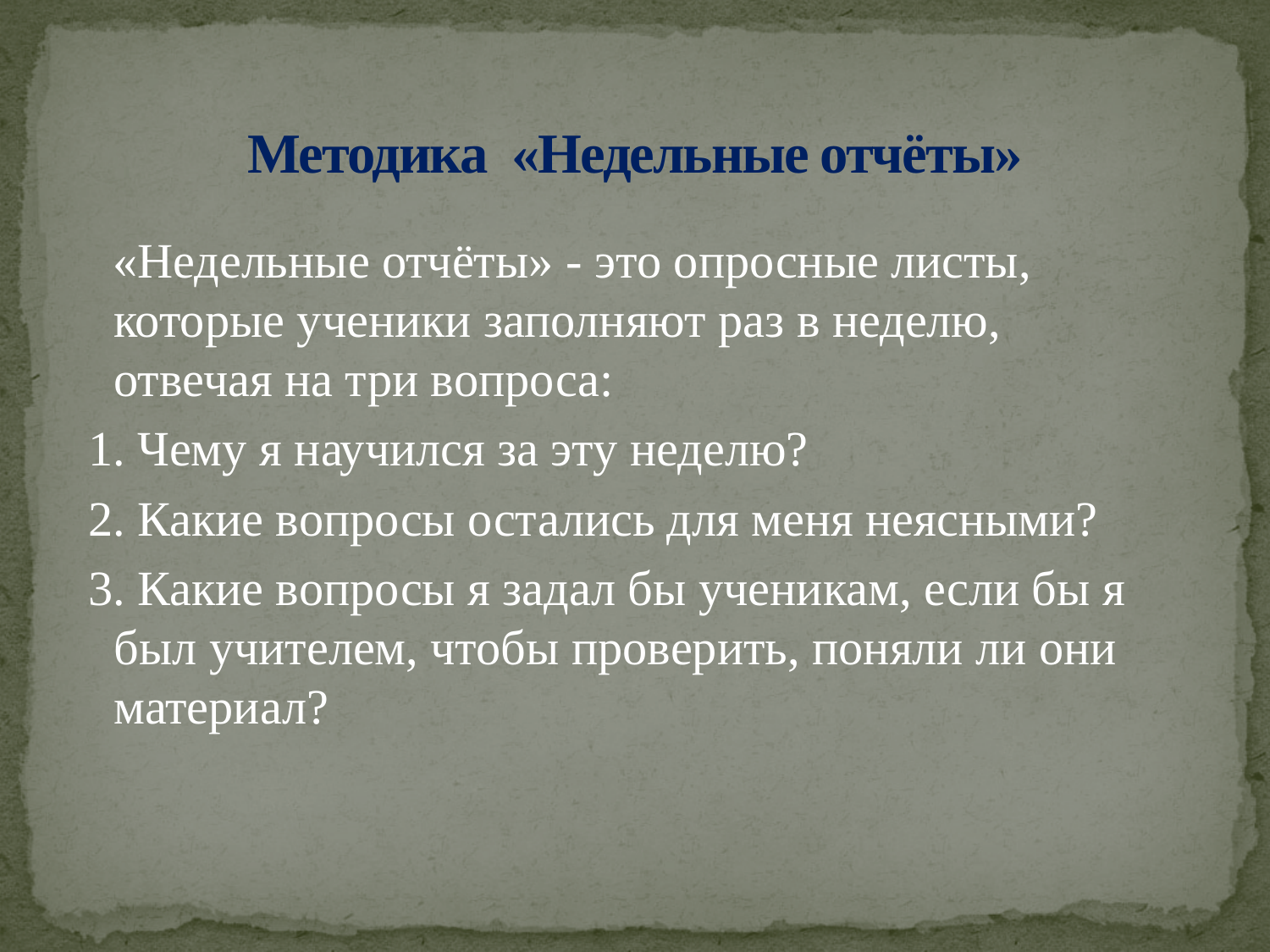

# Методика  «Недельные отчёты»
   «Недельные отчёты» - это опросные листы, которые ученики заполняют раз в неделю, отвечая на три вопроса:
 1. Чему я научился за эту неделю?
 2. Какие вопросы остались для меня неясными?
 3. Какие вопросы я задал бы ученикам, если бы я был учителем, чтобы проверить, поняли ли они материал?